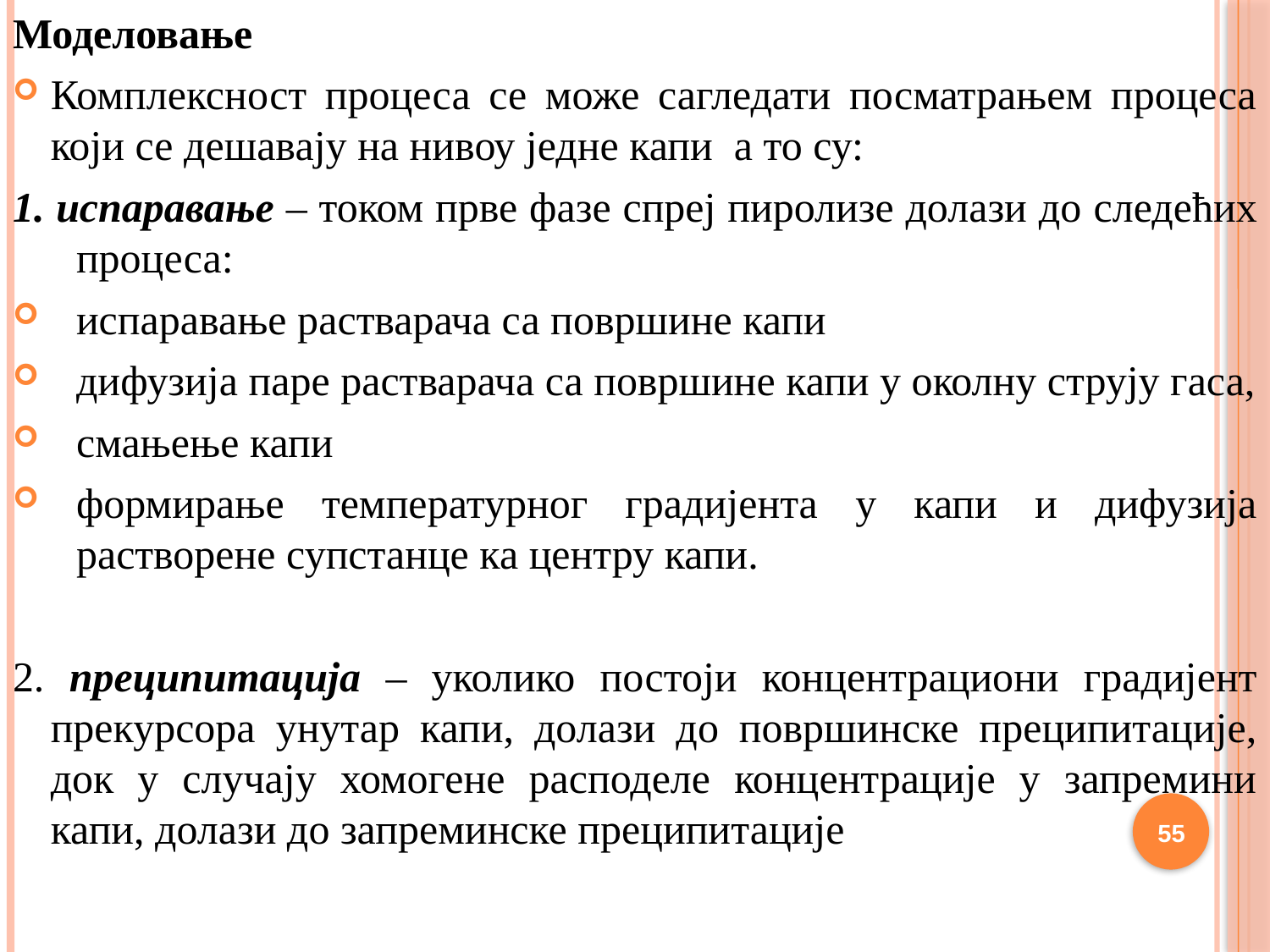

Моделовање
Комплексност процеса се може сагледати посматрањем процеса који се дешавају на нивоу једне капи  а то су:
1. испаравање – током прве фазе спреј пиролизе долази до следећих процеса:
испаравање растварача са површине капи
дифузија паре растварача са површине капи у околну струју гаса,
смањење капи
формирање температурног градијента у капи и дифузија растворене супстанце ка центру капи.

2. преципитација – уколико постоји концентрациони градијент прекурсора унутар капи, долази до површинске преципитације, док у случају хомогене расподеле концентрације у запремини капи, долази до запреминске преципитације
55